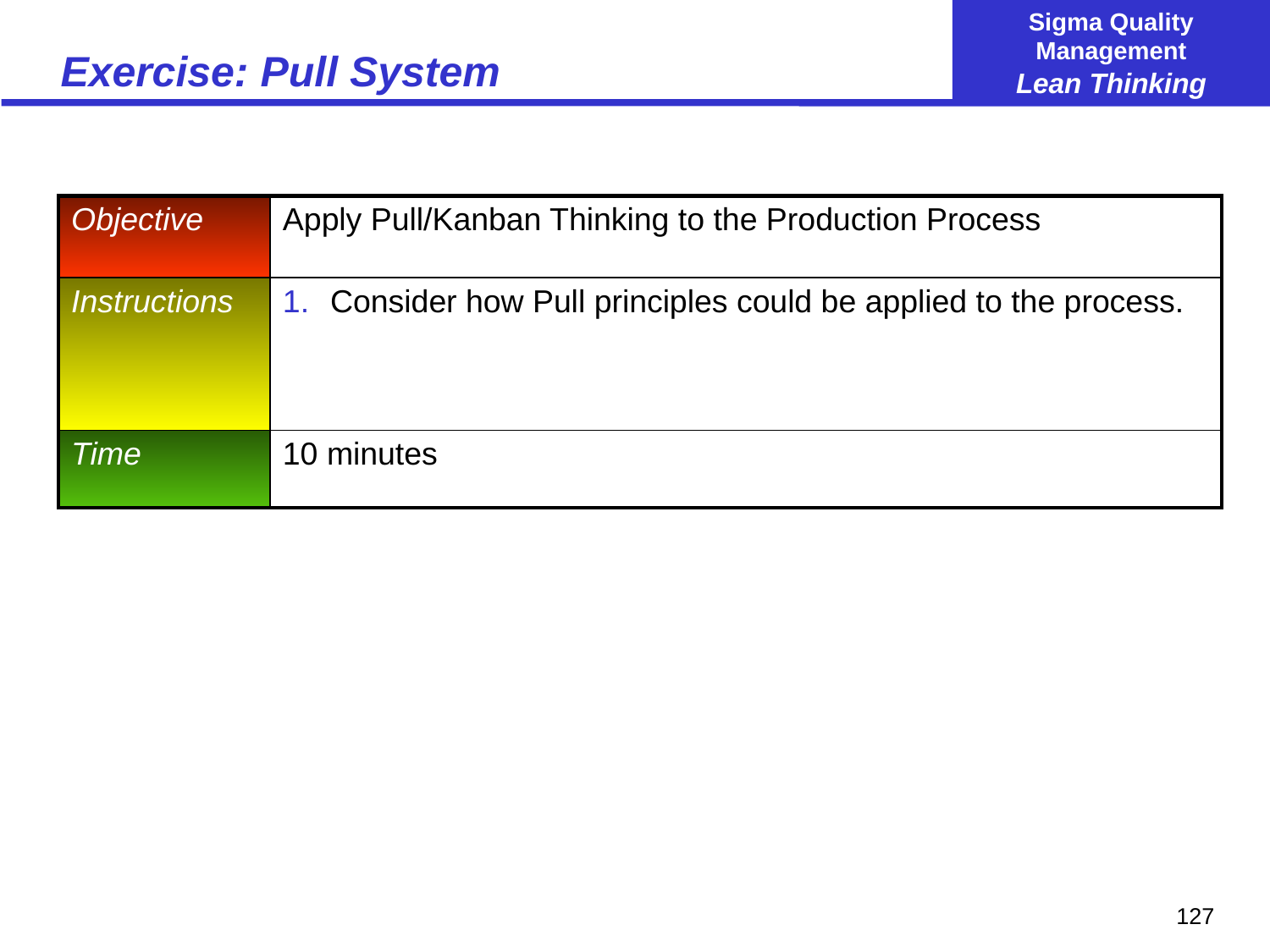

# Exercise: Pull System
| Objective | Apply Pull/Kanban Thinking to the Production Process |
| --- | --- |
| Instructions | Consider how Pull principles could be applied to the process. |
| Time | 10 minutes |